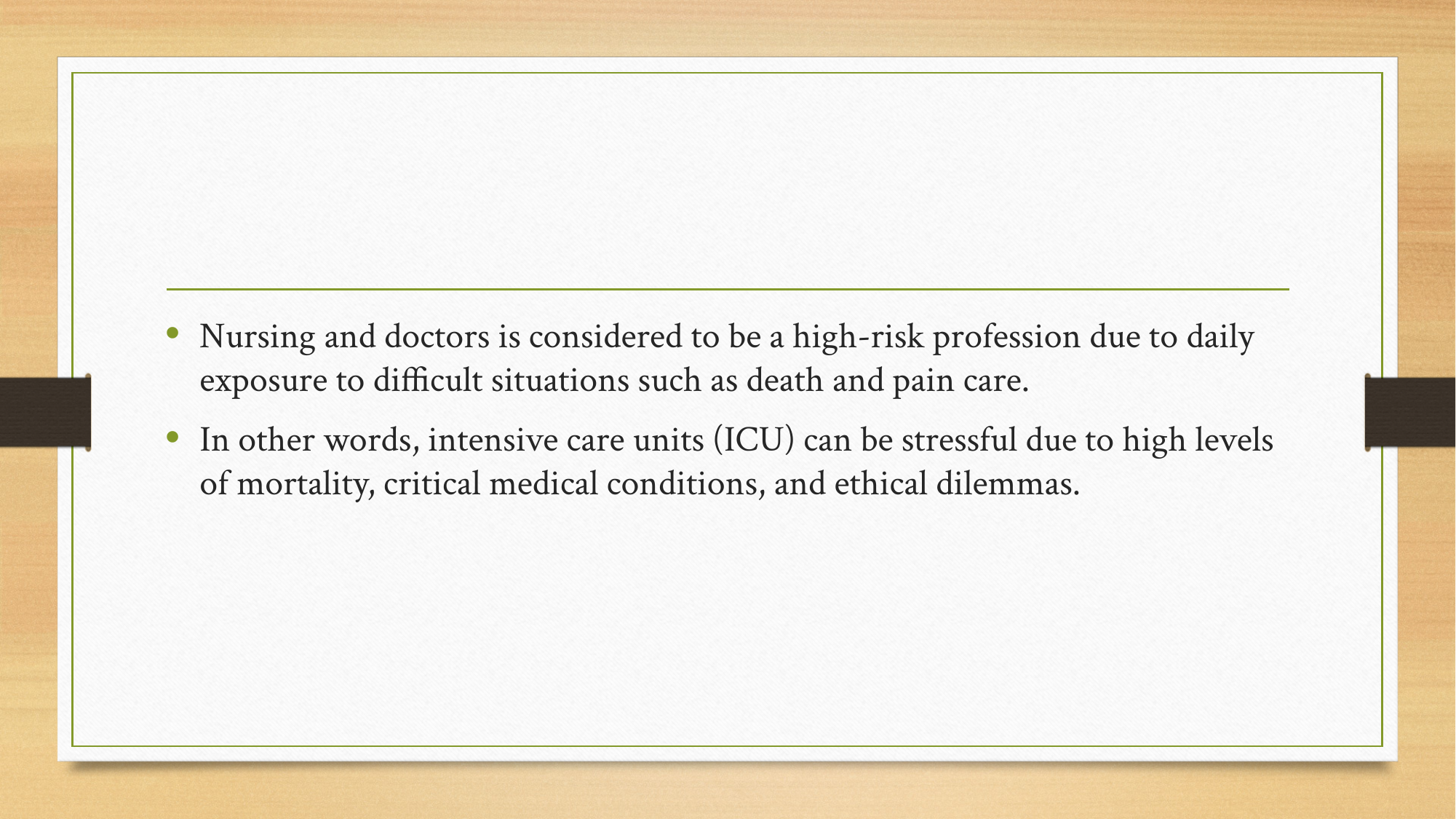

#
Nursing and doctors is considered to be a high-risk profession due to daily exposure to difficult situations such as death and pain care.
In other words, intensive care units (ICU) can be stressful due to high levels of mortality, critical medical conditions, and ethical dilemmas.